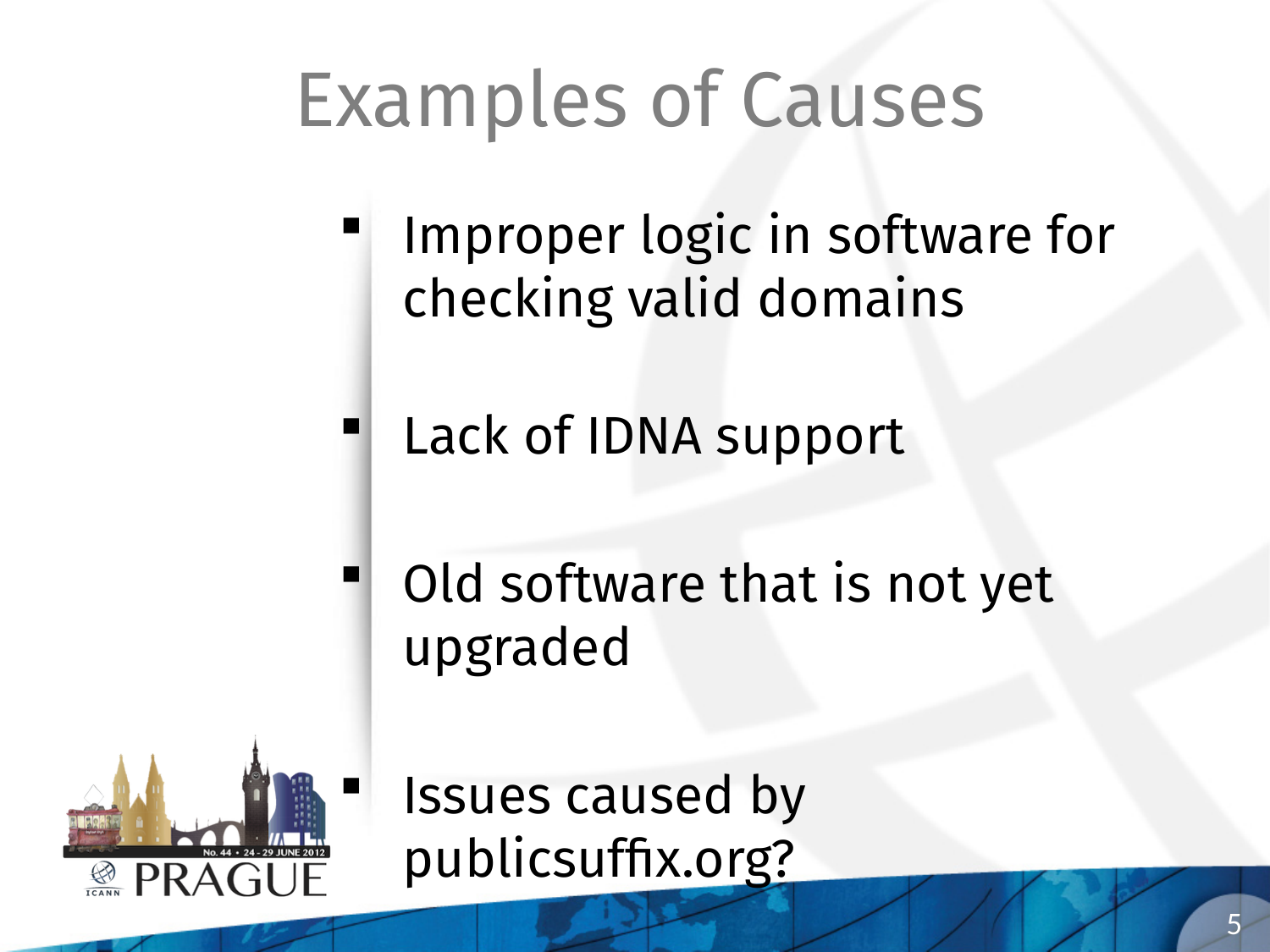

Examples of Causes
Improper logic in software for checking valid domains
Lack of IDNA support

Old software that is not yet upgraded

Issues caused by publicsuffix.org?
5